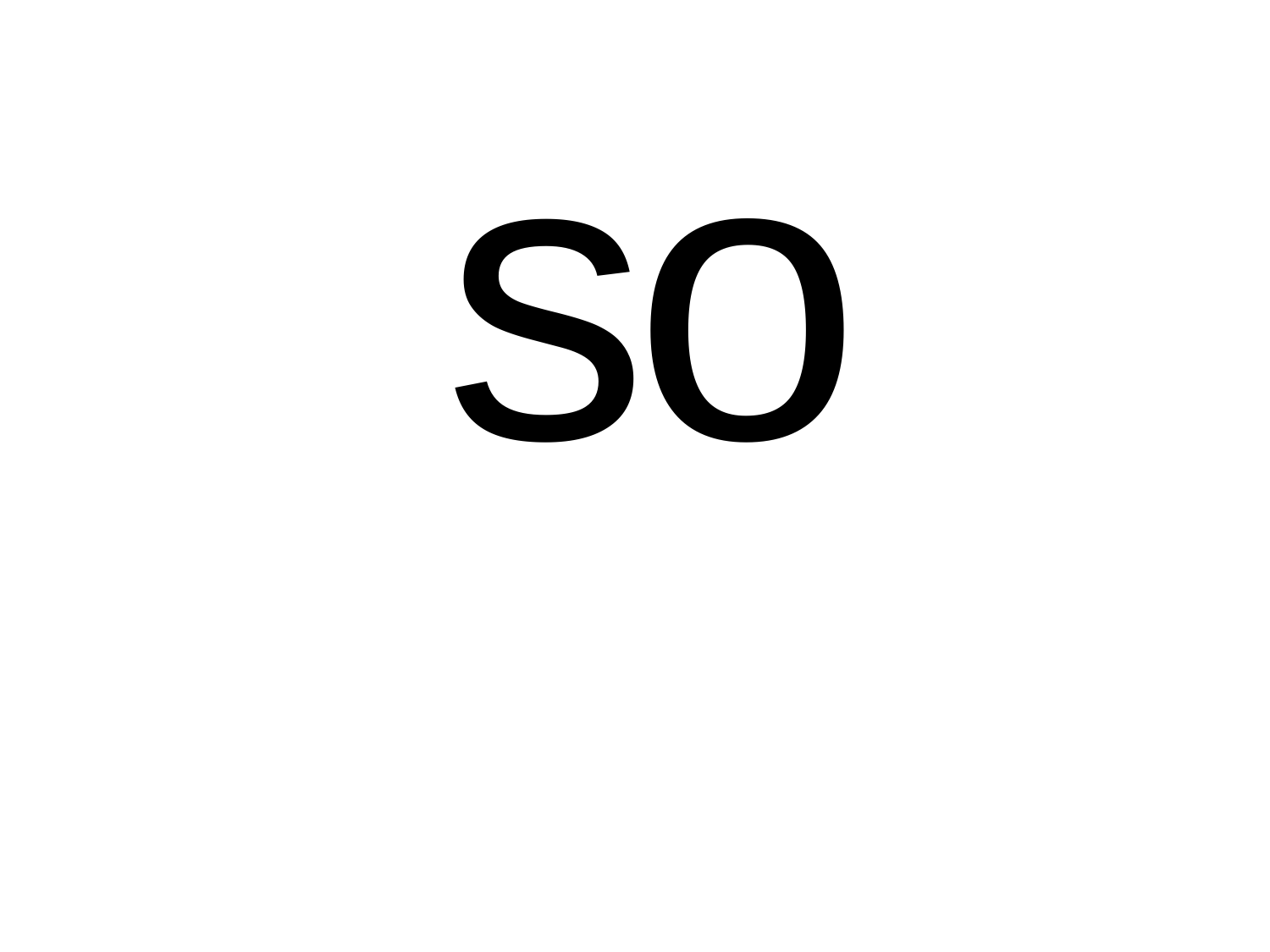

| s |
| --- |
| o |
| --- |